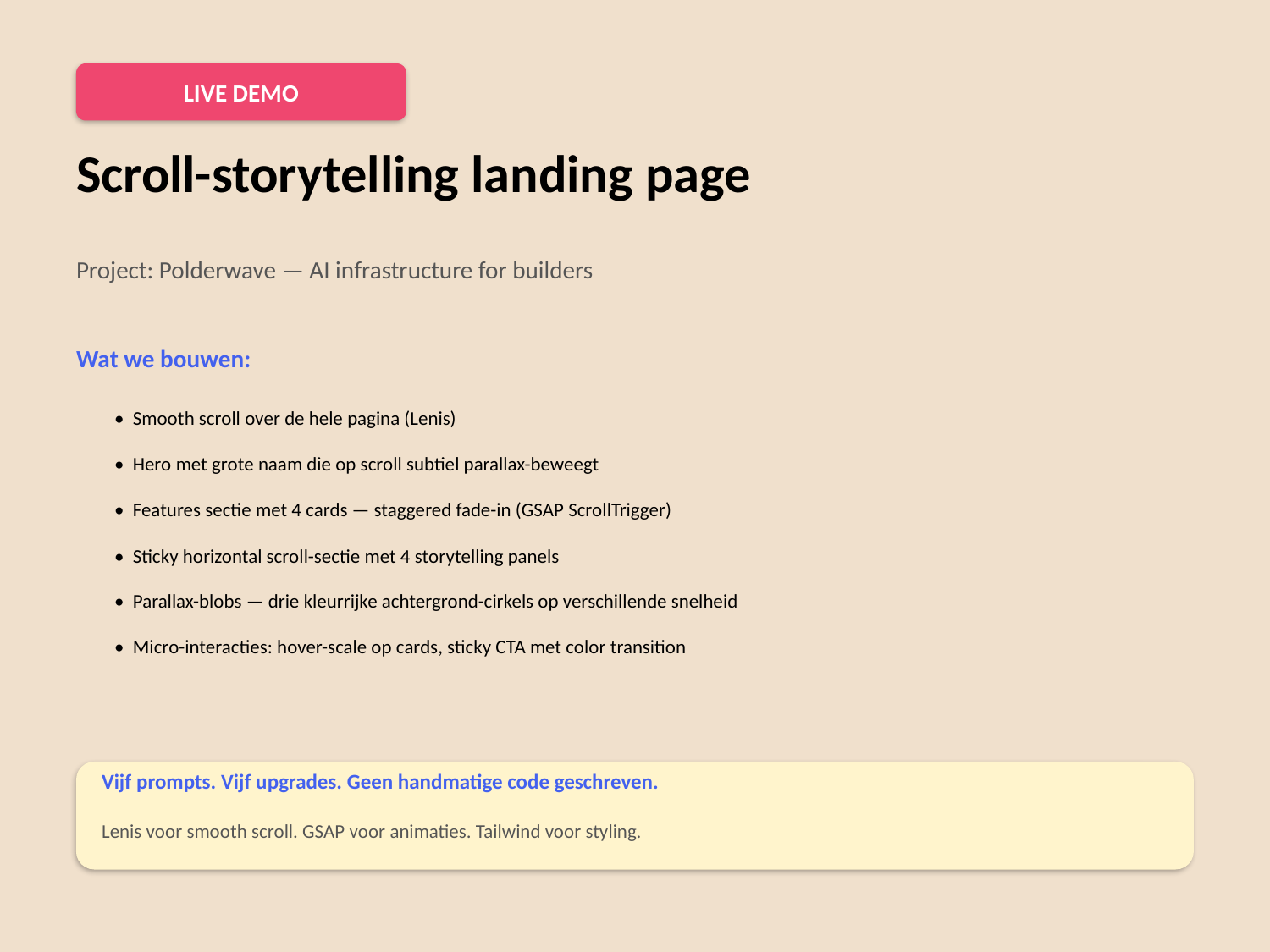

LIVE DEMO
Scroll-storytelling landing page
Project: Polderwave — AI infrastructure for builders
Wat we bouwen:
•  Smooth scroll over de hele pagina (Lenis)
•  Hero met grote naam die op scroll subtiel parallax-beweegt
•  Features sectie met 4 cards — staggered fade-in (GSAP ScrollTrigger)
•  Sticky horizontal scroll-sectie met 4 storytelling panels
•  Parallax-blobs — drie kleurrijke achtergrond-cirkels op verschillende snelheid
•  Micro-interacties: hover-scale op cards, sticky CTA met color transition

Vijf prompts. Vijf upgrades. Geen handmatige code geschreven.
Lenis voor smooth scroll. GSAP voor animaties. Tailwind voor styling.